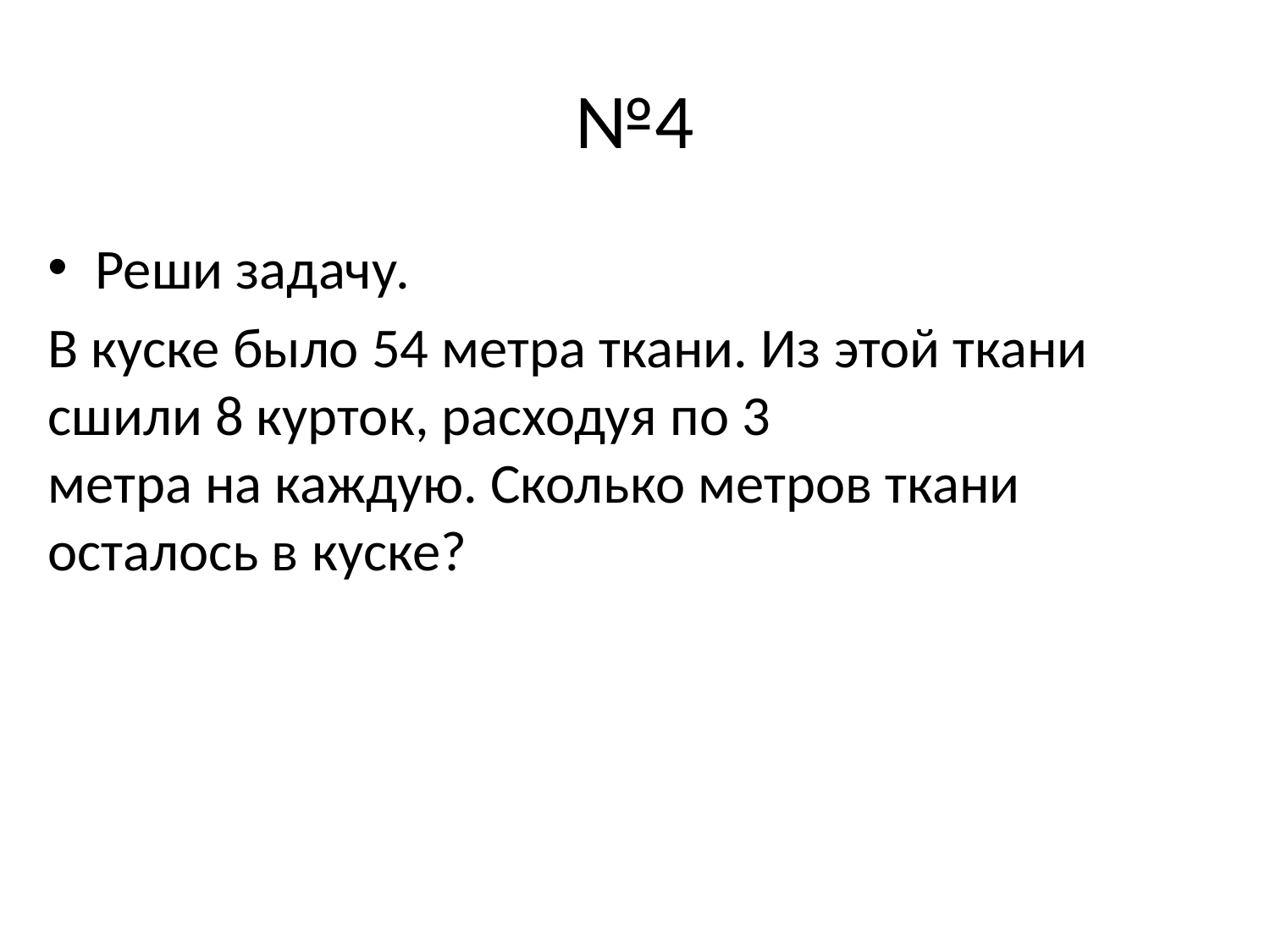

# №4
Реши задачу.
В куске было 54 метра ткани. Из этой ткани сшили 8 курток, расходуя по 3 метра на каждую. Сколько метров ткани осталось в куске?